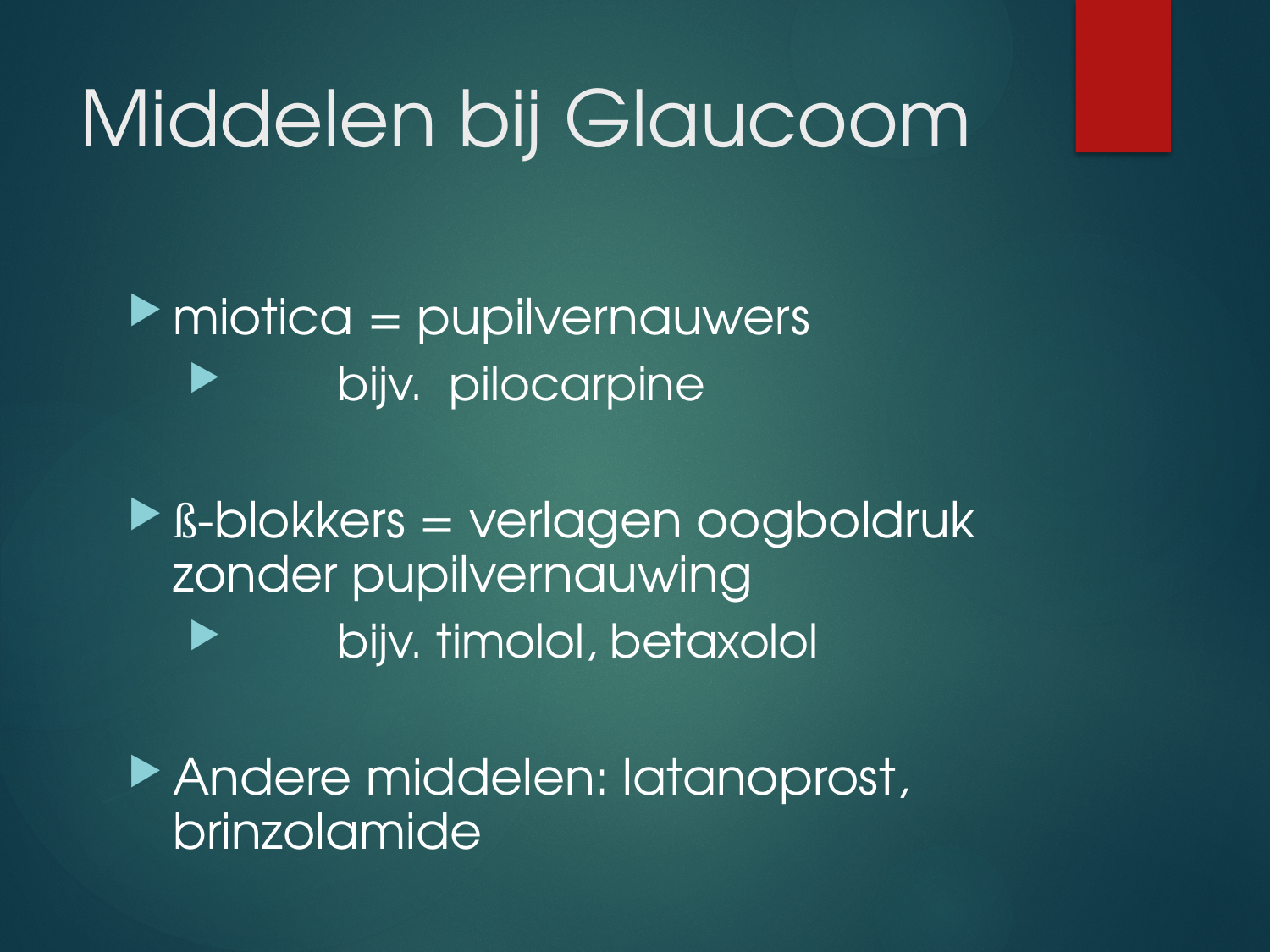

# Middelen bij Glaucoom
miotica = pupilvernauwers
	bijv.  pilocarpine

ß-blokkers = verlagen oogboldruk zonder pupilvernauwing
	bijv. timolol, betaxolol

Andere middelen: latanoprost, brinzolamide